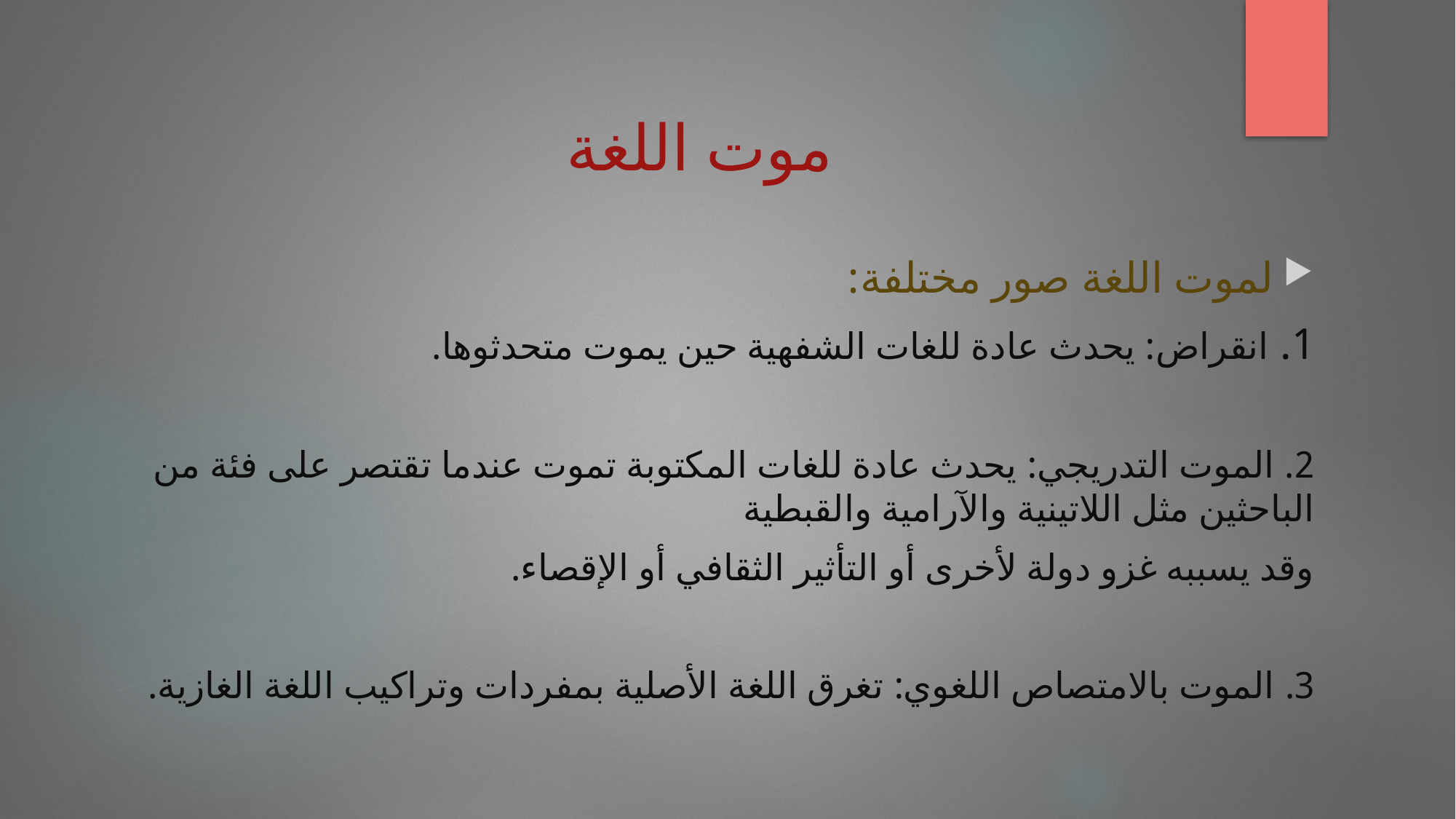

# موت اللغة
لموت اللغة صور مختلفة:
1. انقراض: يحدث عادة للغات الشفهية حين يموت متحدثوها.

2. الموت التدريجي: يحدث عادة للغات المكتوبة تموت عندما تقتصر على فئة من الباحثين مثل اللاتينية والآرامية والقبطية
وقد يسببه غزو دولة لأخرى أو التأثير الثقافي أو الإقصاء.

3. الموت بالامتصاص اللغوي: تغرق اللغة الأصلية بمفردات وتراكيب اللغة الغازية.